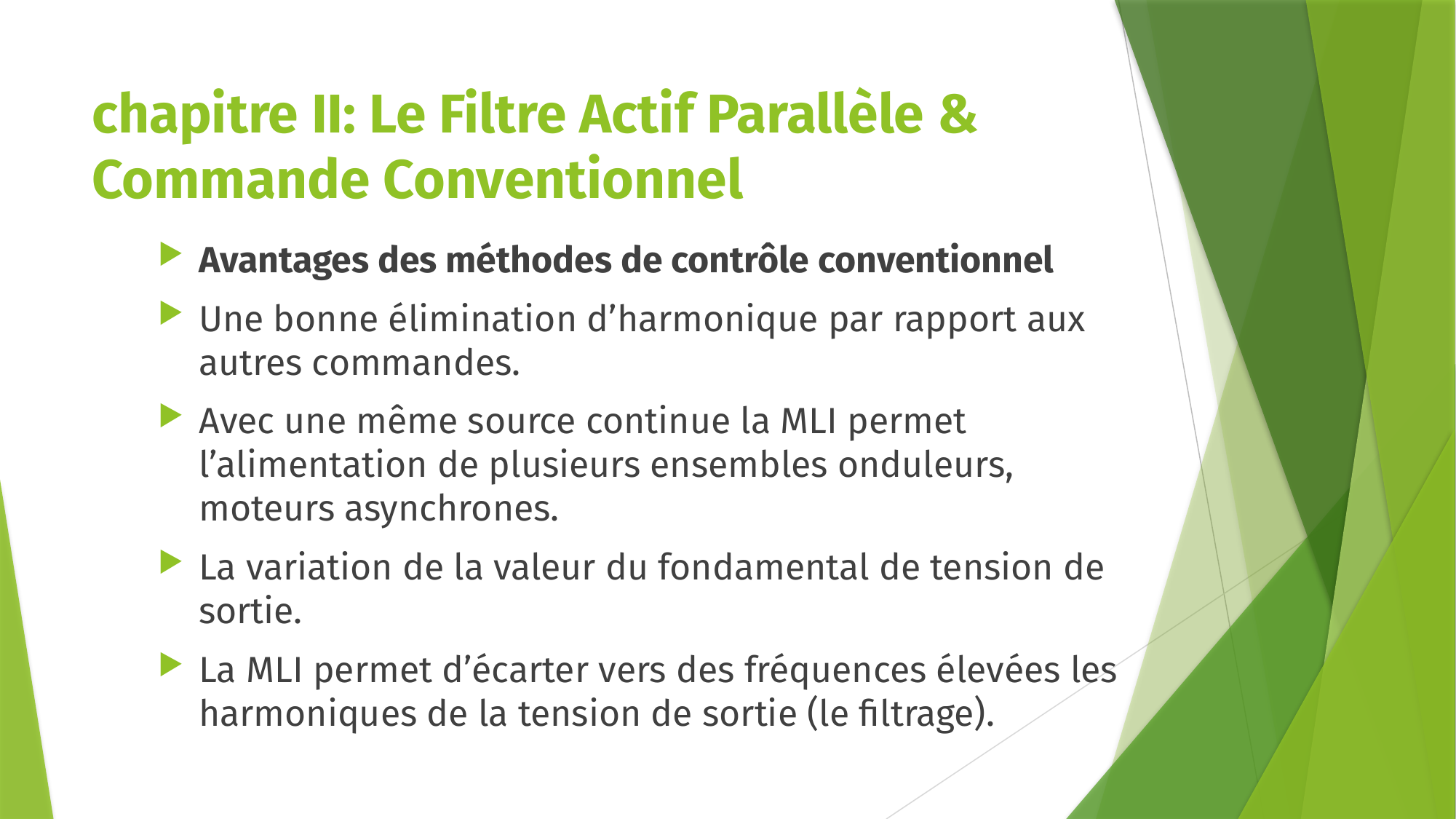

# chapitre II: Le Filtre Actif Parallèle & Commande Conventionnel
Avantages des méthodes de contrôle conventionnel
Une bonne élimination d’harmonique par rapport aux autres commandes.
Avec une même source continue la MLI permet l’alimentation de plusieurs ensembles onduleurs, moteurs asynchrones.
La variation de la valeur du fondamental de tension de sortie.
La MLI permet d’écarter vers des fréquences élevées les harmoniques de la tension de sortie (le filtrage).